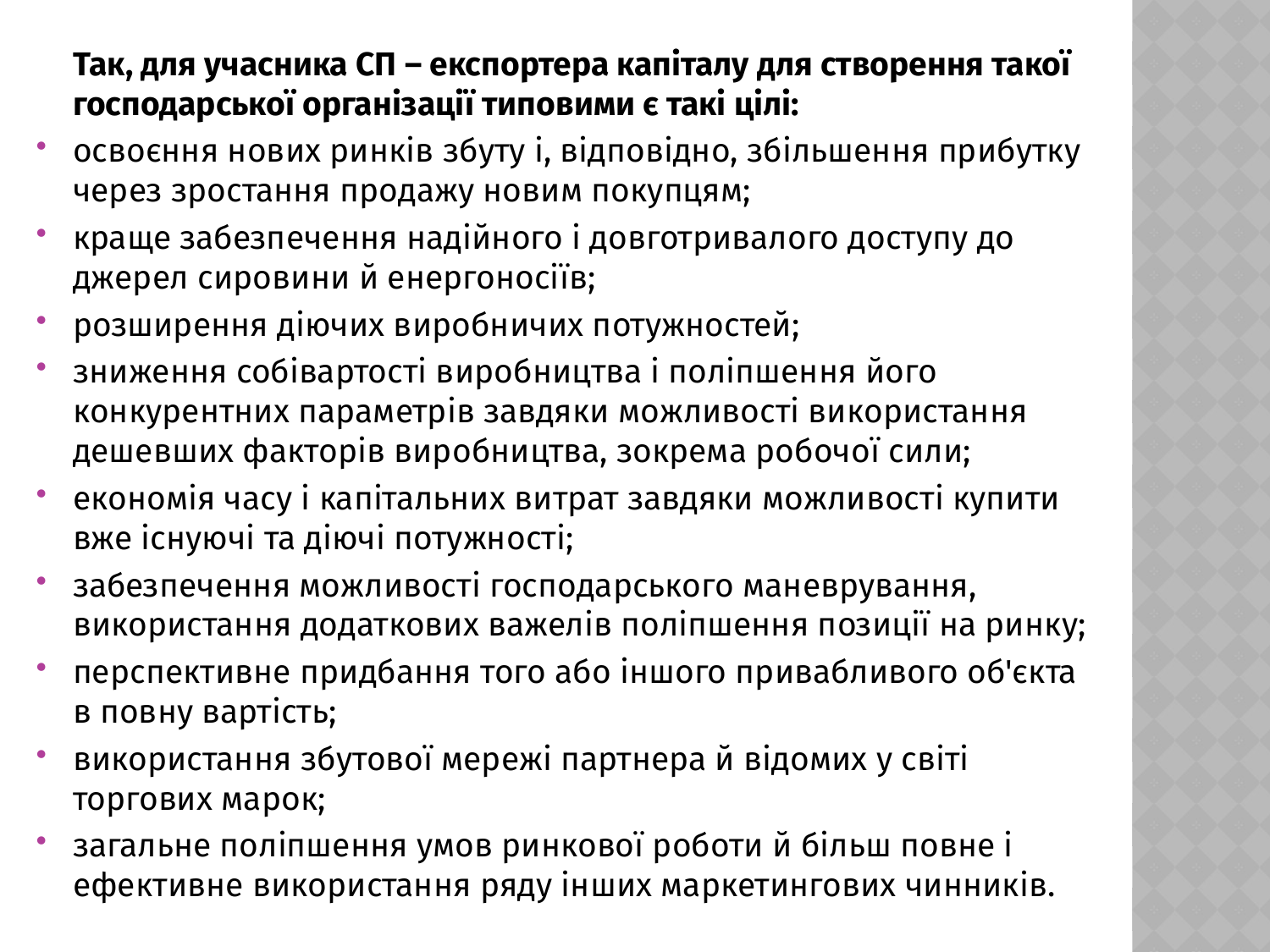

Так, для учасника СП – експортера капіталу для створення такої господарської організації типовими є такі цілі:
освоєння нових ринків збуту і, відповідно, збільшення прибутку через зростання продажу новим покупцям;
краще забезпечення надійного і довготривалого доступу до джерел сировини й енергоносіїв;
розширення діючих виробничих потужностей;
зниження собівартості виробництва і поліпшення його конкурентних параметрів завдяки можливості використання дешевших факторів виробництва, зокрема робочої сили;
економія часу і капітальних витрат завдяки можливості купити вже існуючі та діючі потужності;
забезпечення можливості господарського маневрування, використання додаткових важелів поліпшення позиції на ринку;
перспективне придбання того або іншого привабливого об'єкта в повну вартість;
використання збутової мережі партнера й відомих у світі торгових марок;
загальне поліпшення умов ринкової роботи й більш повне і ефективне використання ряду інших маркетингових чинників.